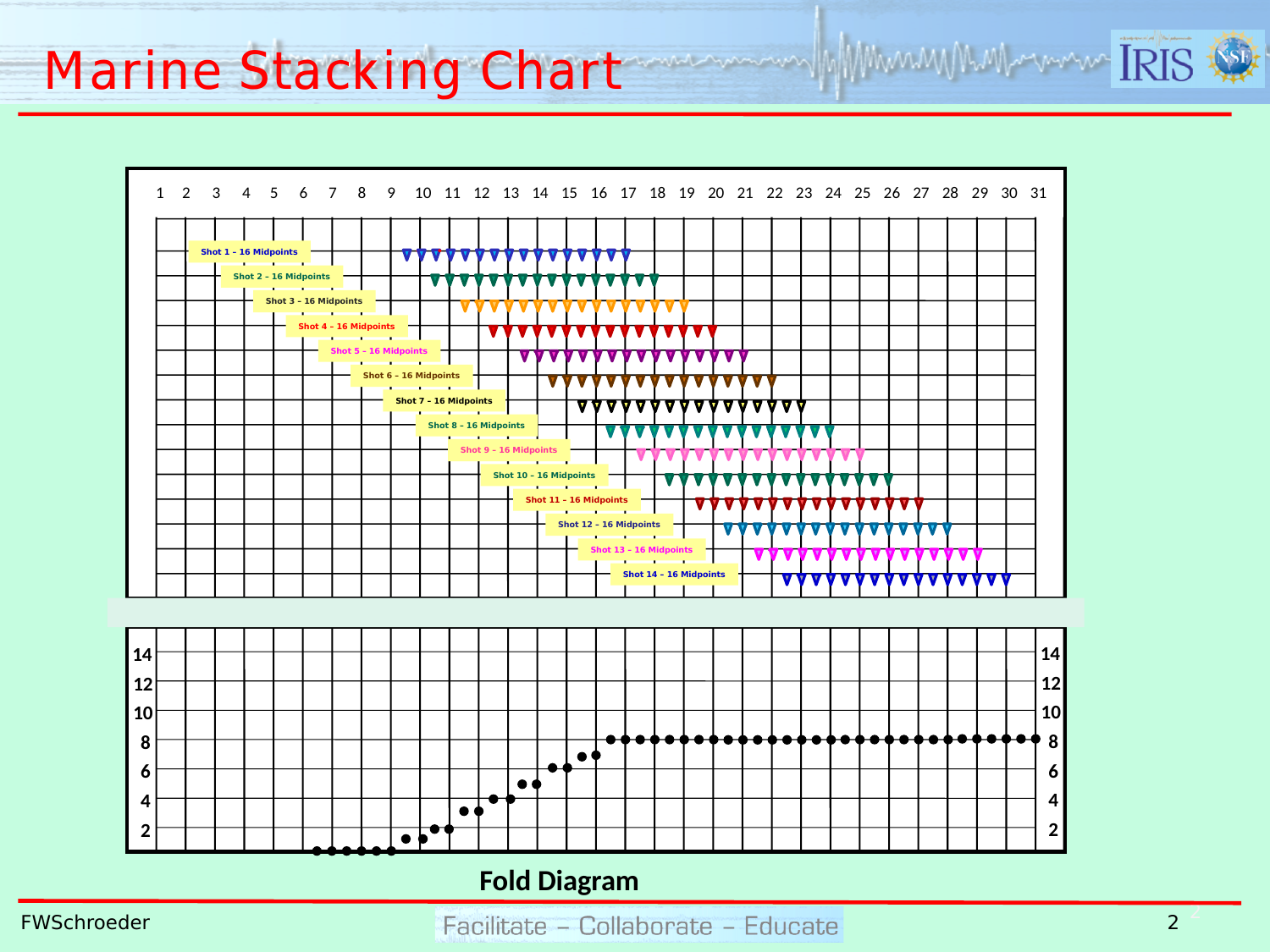

# Marine Stacking Chart

1
2
3
4
5
6
7
8
9
10
11
12
13
14
15
16
17
18
19
20
21
22
23
24
25
26
27
28
29
30
31

Shot 1 – 16 Midpoints

Shot 2 – 16 Midpoints

Shot 3 – 16 Midpoints

Shot 4 – 16 Midpoints

Shot 5 – 16 Midpoints

Shot 6 – 16 Midpoints

Shot 7 – 16 Midpoints

Shot 8 – 16 Midpoints

Shot 9 – 16 Midpoints

Shot 10 – 16 Midpoints

Shot 11 – 16 Midpoints

Shot 12 – 16 Midpoints

Shot 13 – 16 Midpoints

Shot 14 – 16 Midpoints

14
12
10
8
6
4
2
14
12
10
8
6
4
2

Fold Diagram